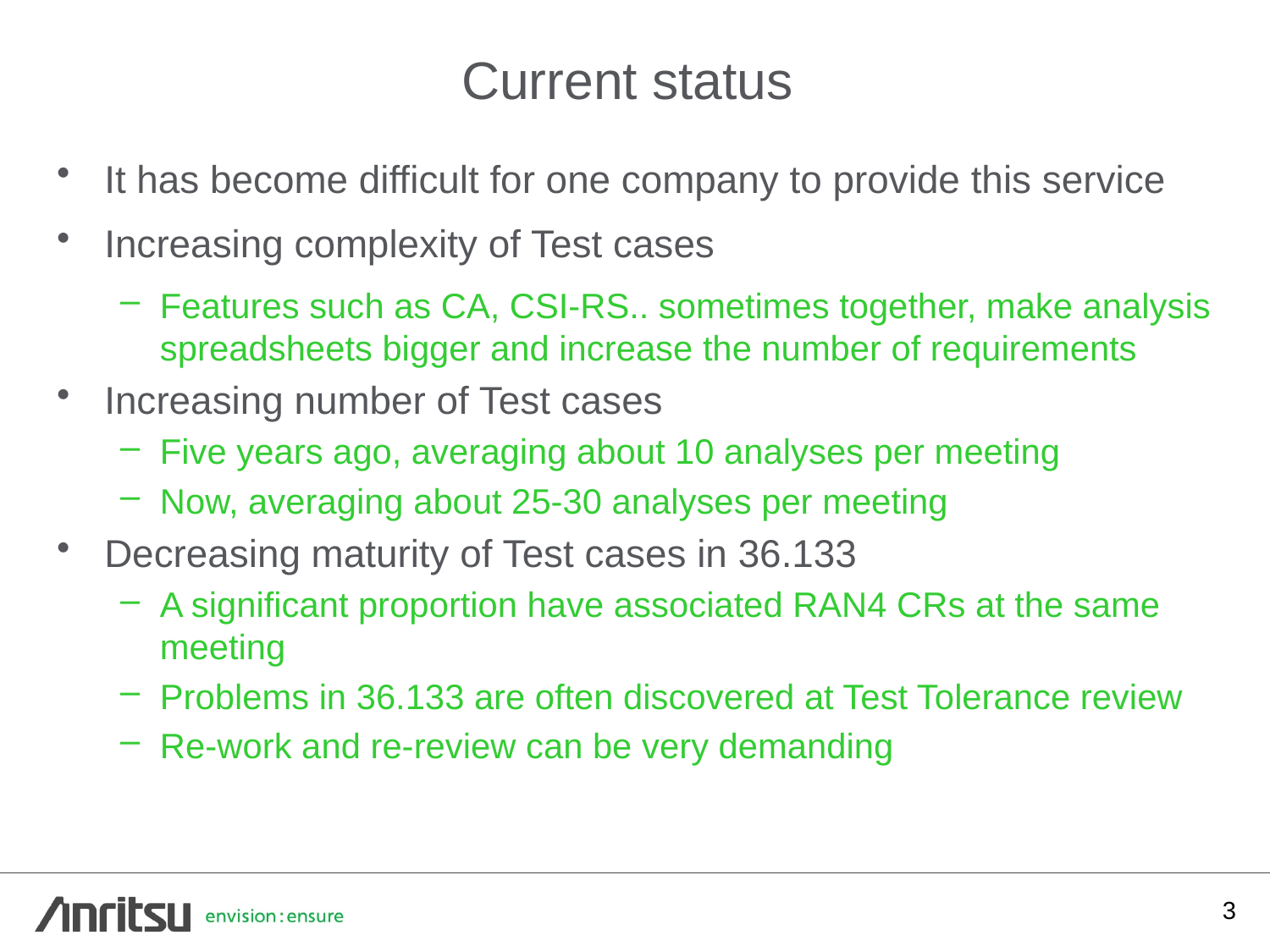

# Current status
It has become difficult for one company to provide this service
Increasing complexity of Test cases
Features such as CA, CSI-RS.. sometimes together, make analysis spreadsheets bigger and increase the number of requirements
Increasing number of Test cases
Five years ago, averaging about 10 analyses per meeting
Now, averaging about 25-30 analyses per meeting
Decreasing maturity of Test cases in 36.133
A significant proportion have associated RAN4 CRs at the same meeting
Problems in 36.133 are often discovered at Test Tolerance review
Re-work and re-review can be very demanding

3